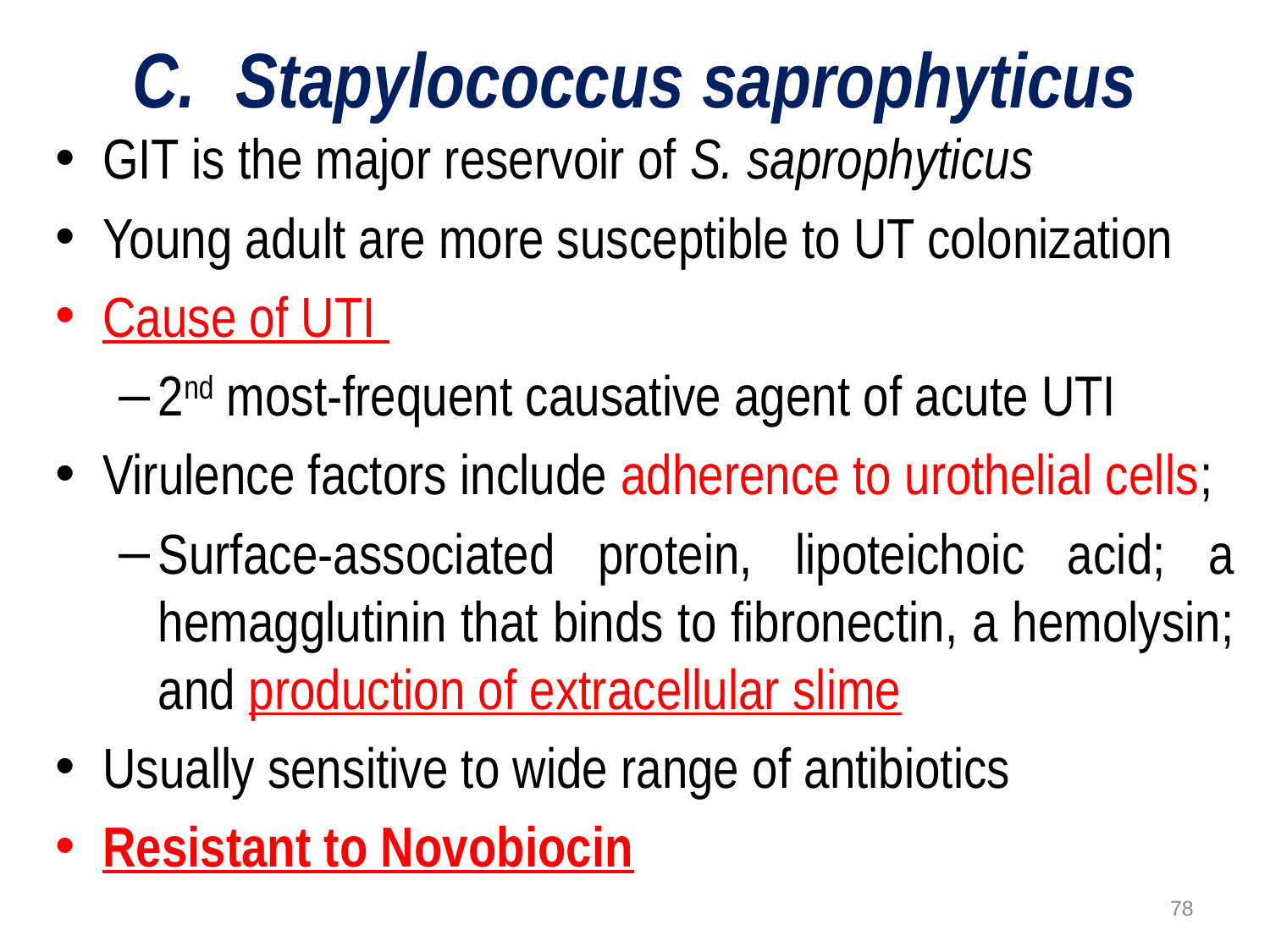

# Stapylococcus saprophyticus
GIT is the major reservoir of S. saprophyticus
Young adult are more susceptible to UT colonization
Cause of UTI
2nd most-frequent causative agent of acute UTI
Virulence factors include adherence to urothelial cells;
Surface-associated protein, lipoteichoic acid; a hemagglutinin that binds to fibronectin, a hemolysin; and production of extracellular slime
Usually sensitive to wide range of antibiotics
Resistant to Novobiocin

78